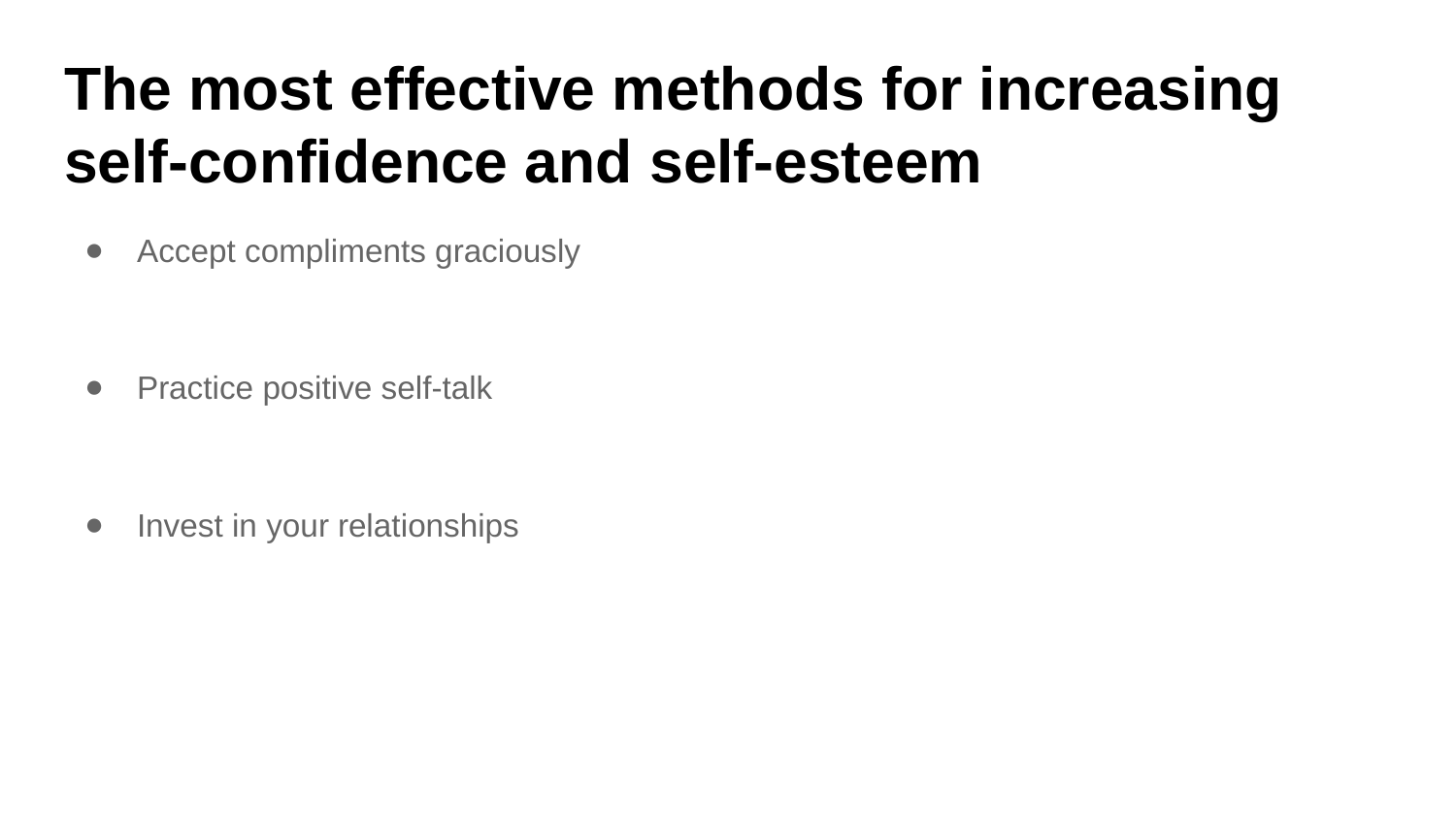

# The most effective methods for increasing self-confidence and self-esteem
Accept compliments graciously

Practice positive self-talk

Invest in your relationships